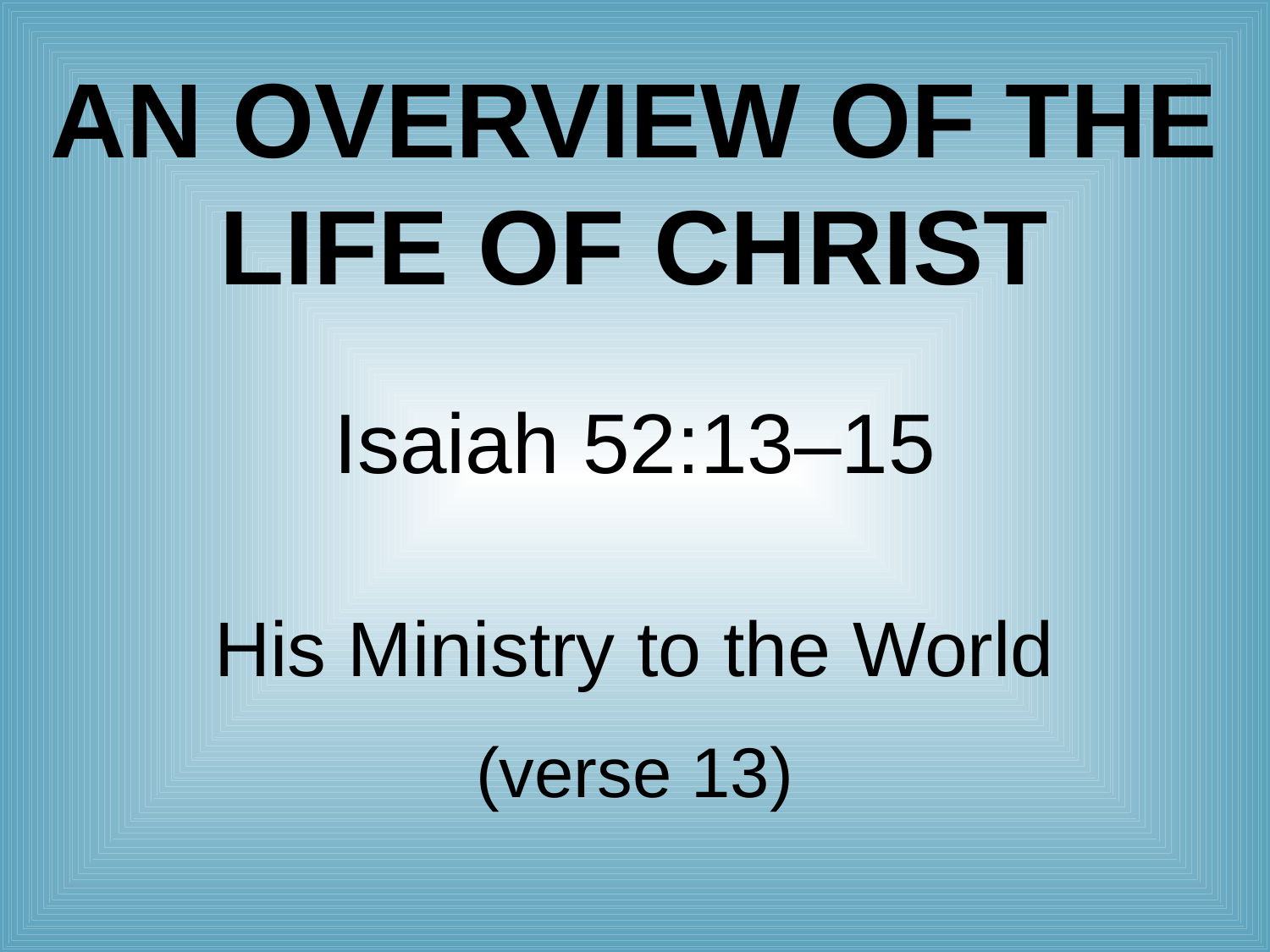

# An Overview of the Life of Christ
Isaiah 52:13–15

His Ministry to the World
(verse 13)